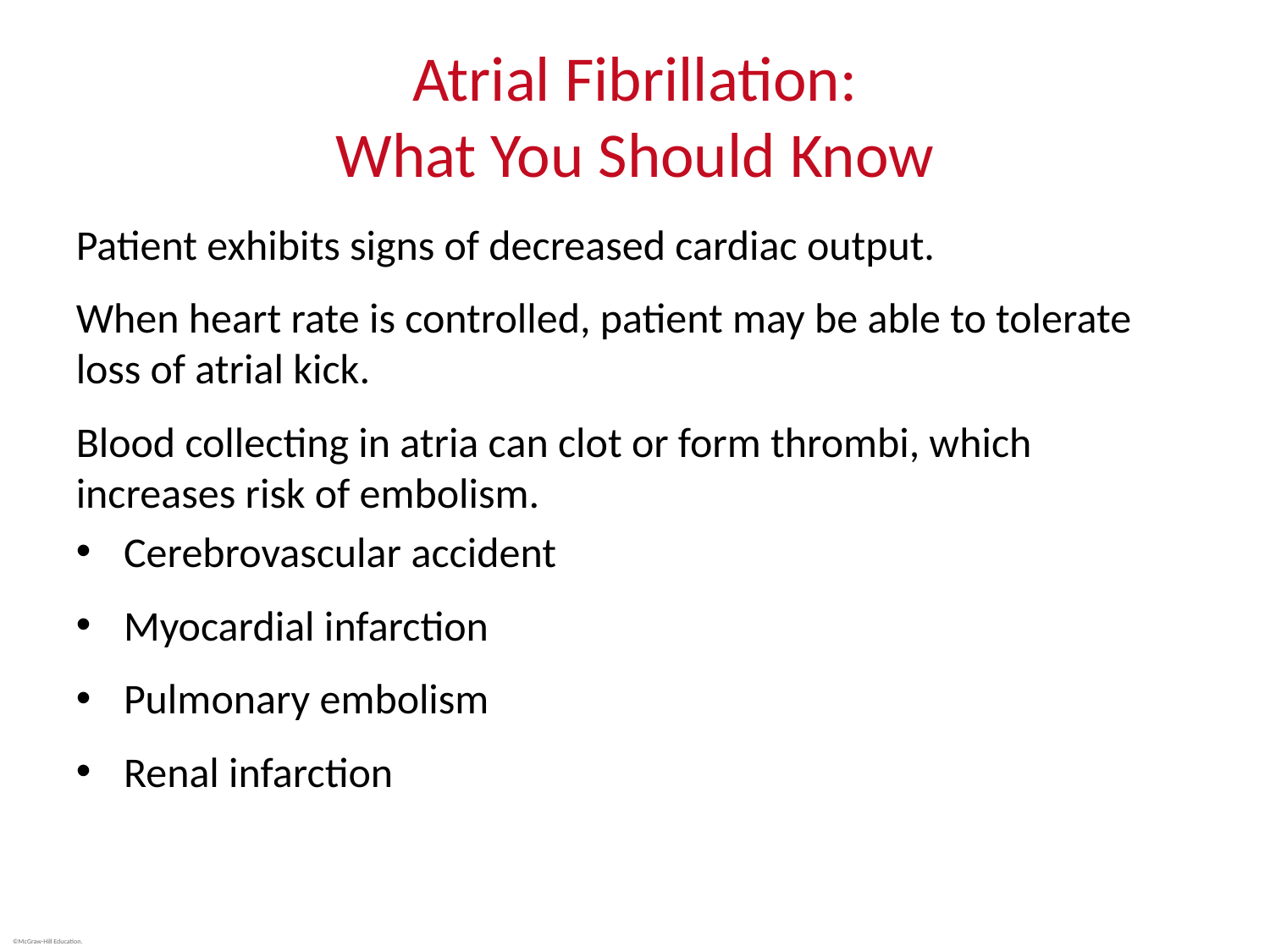

# Atrial Fibrillation: What You Should Know
Patient exhibits signs of decreased cardiac output.
When heart rate is controlled, patient may be able to tolerate loss of atrial kick.
Blood collecting in atria can clot or form thrombi, which increases risk of embolism.
Cerebrovascular accident
Myocardial infarction
Pulmonary embolism
Renal infarction